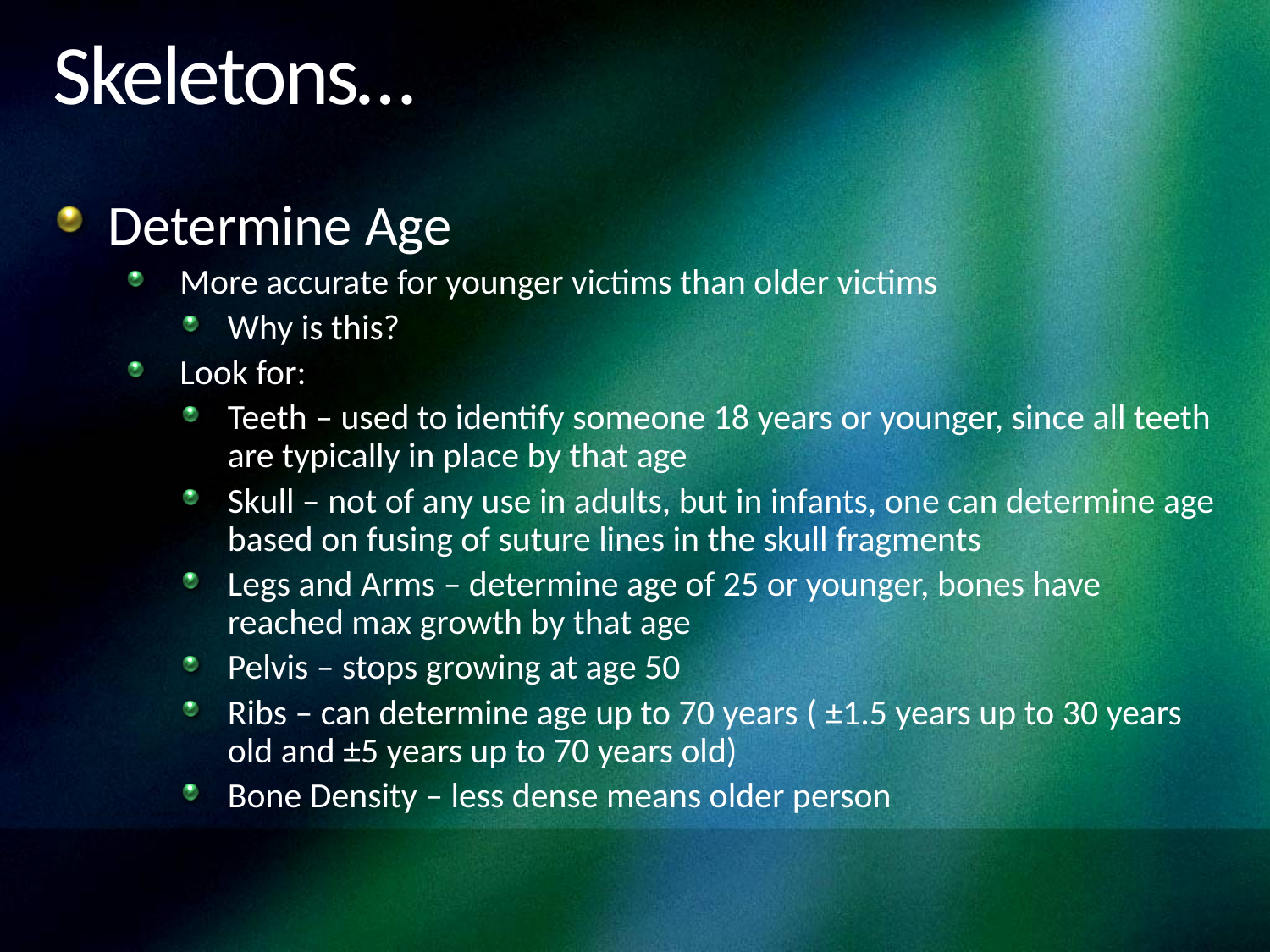

# Skeletons…
Determine Age
More accurate for younger victims than older victims
Why is this?
Look for:
Teeth – used to identify someone 18 years or younger, since all teeth are typically in place by that age
Skull – not of any use in adults, but in infants, one can determine age based on fusing of suture lines in the skull fragments
Legs and Arms – determine age of 25 or younger, bones have reached max growth by that age
Pelvis – stops growing at age 50
Ribs – can determine age up to 70 years ( ±1.5 years up to 30 years old and ±5 years up to 70 years old)
Bone Density – less dense means older person